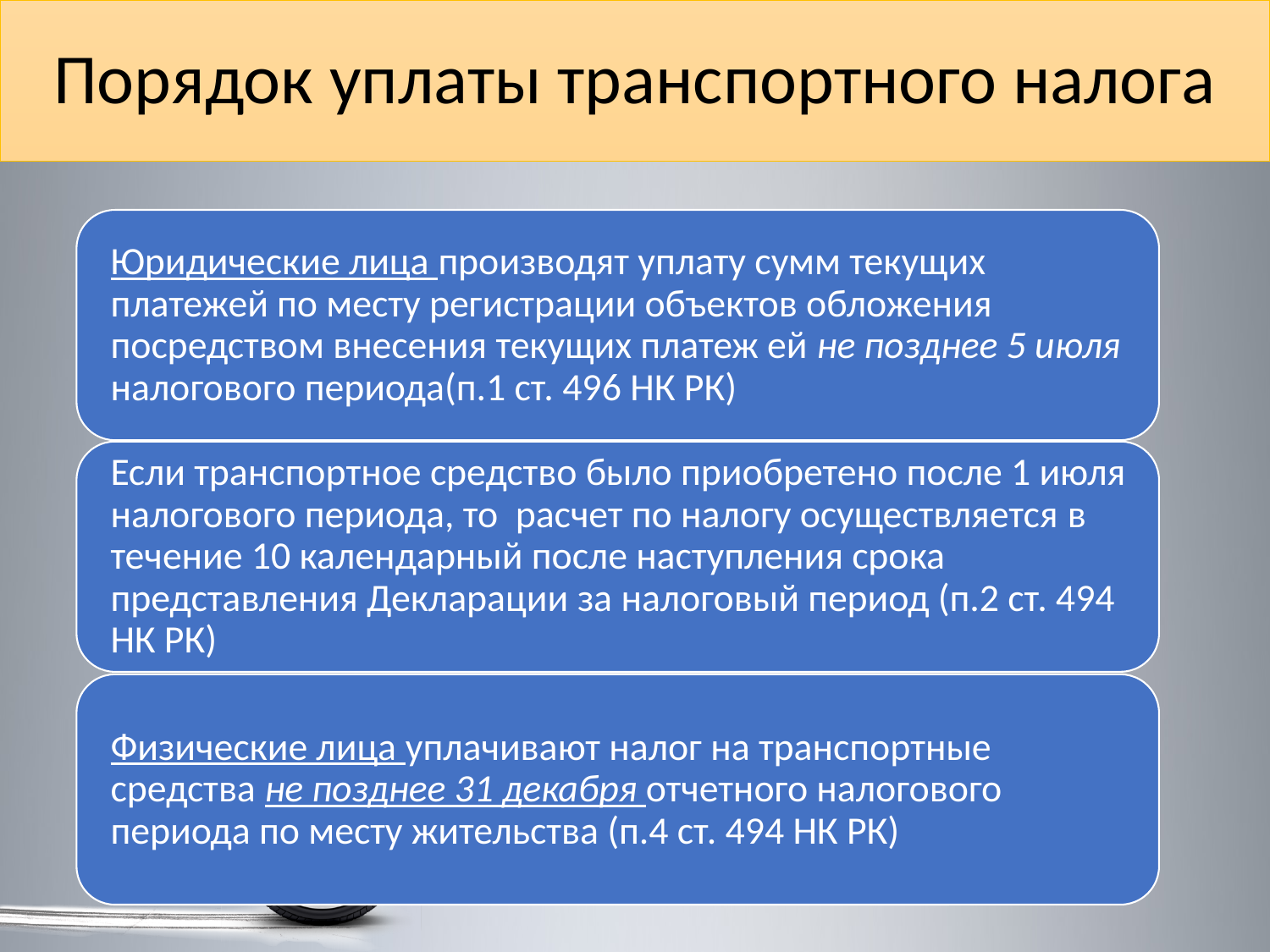

# Порядок уплаты транспортного налога
Юридические лица производят уплату сумм текущих платежей по месту регистрации объектов обложения посредством внесения текущих платеж ей не позднее 5 июля налогового периода(п.1 ст. 496 НК РК)
Если транспортное средство было приобретено после 1 июля налогового периода, то  расчет по налогу осуществляется в течение 10 календарный после наступления срока представления Декларации за налоговый период (п.2 ст. 494 НК РК)
Физические лица уплачивают налог на транспортные средства не позднее 31 декабря отчетного налогового периода по месту жительства (п.4 ст. 494 НК РК)